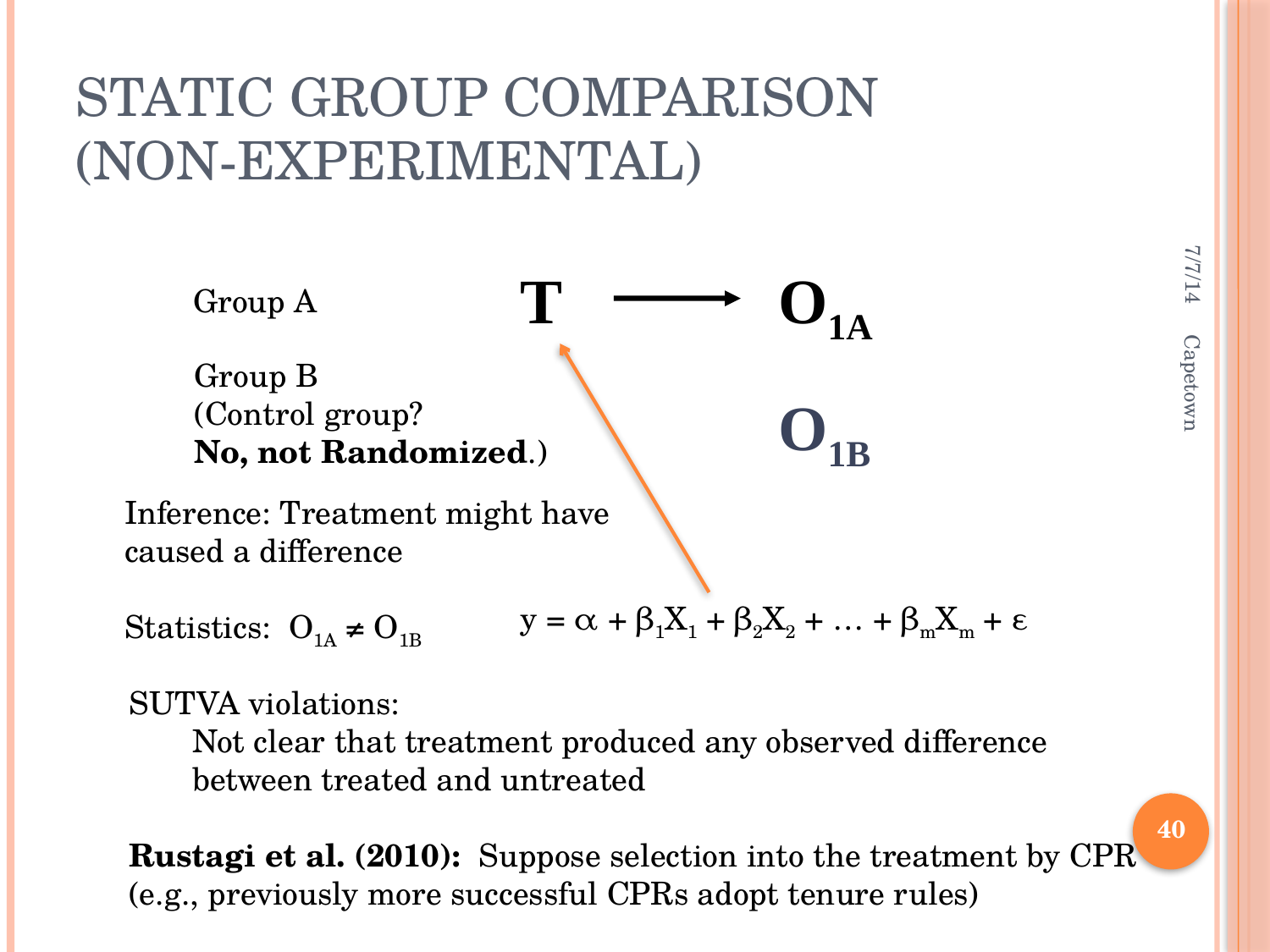

# Static Group Comparison (non-experimental)
7/7/14
T
O1A
Group A

Group B
(Control group?
No, not Randomized.)
O1B
Inference: Treatment might have caused a difference

Statistics:  O1A ≠ O1B
Capetown
y = α + β1X1 + β2X2 + … + βmXm + ε
SUTVA violations:
Not clear that treatment produced any observed difference between treated and untreated

Rustagi et al. (2010):  Suppose selection into the treatment by CPR (e.g., previously more successful CPRs adopt tenure rules)
40